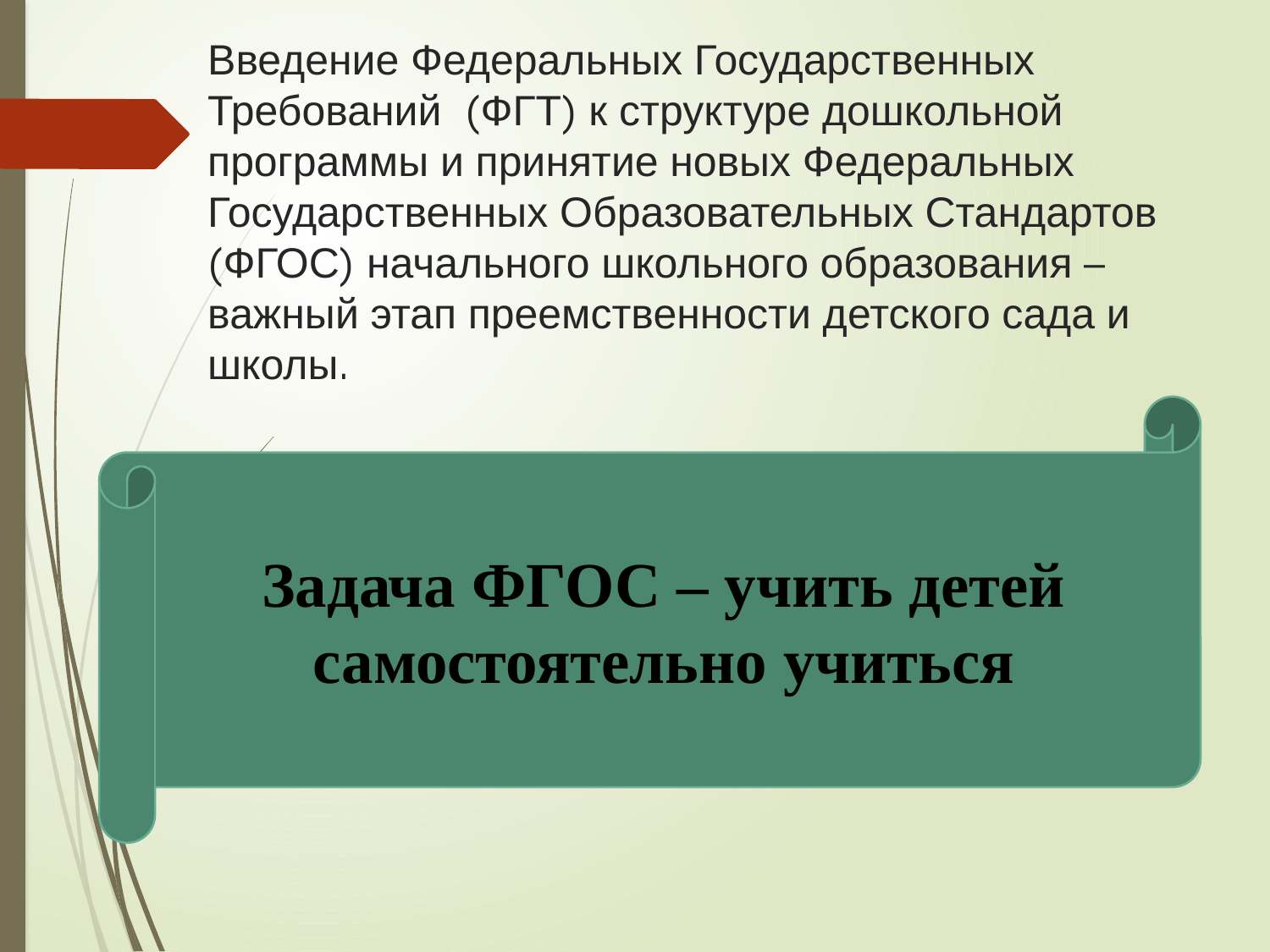

# Введение Федеральных Государственных Требований  (ФГТ) к структуре дошкольной программы и принятие новых Федеральных Государственных Образовательных Стандартов (ФГОС) начального школьного образования – важный этап преемственности детского сада и школы.
Задача ФГОС – учить детей самостоятельно учиться